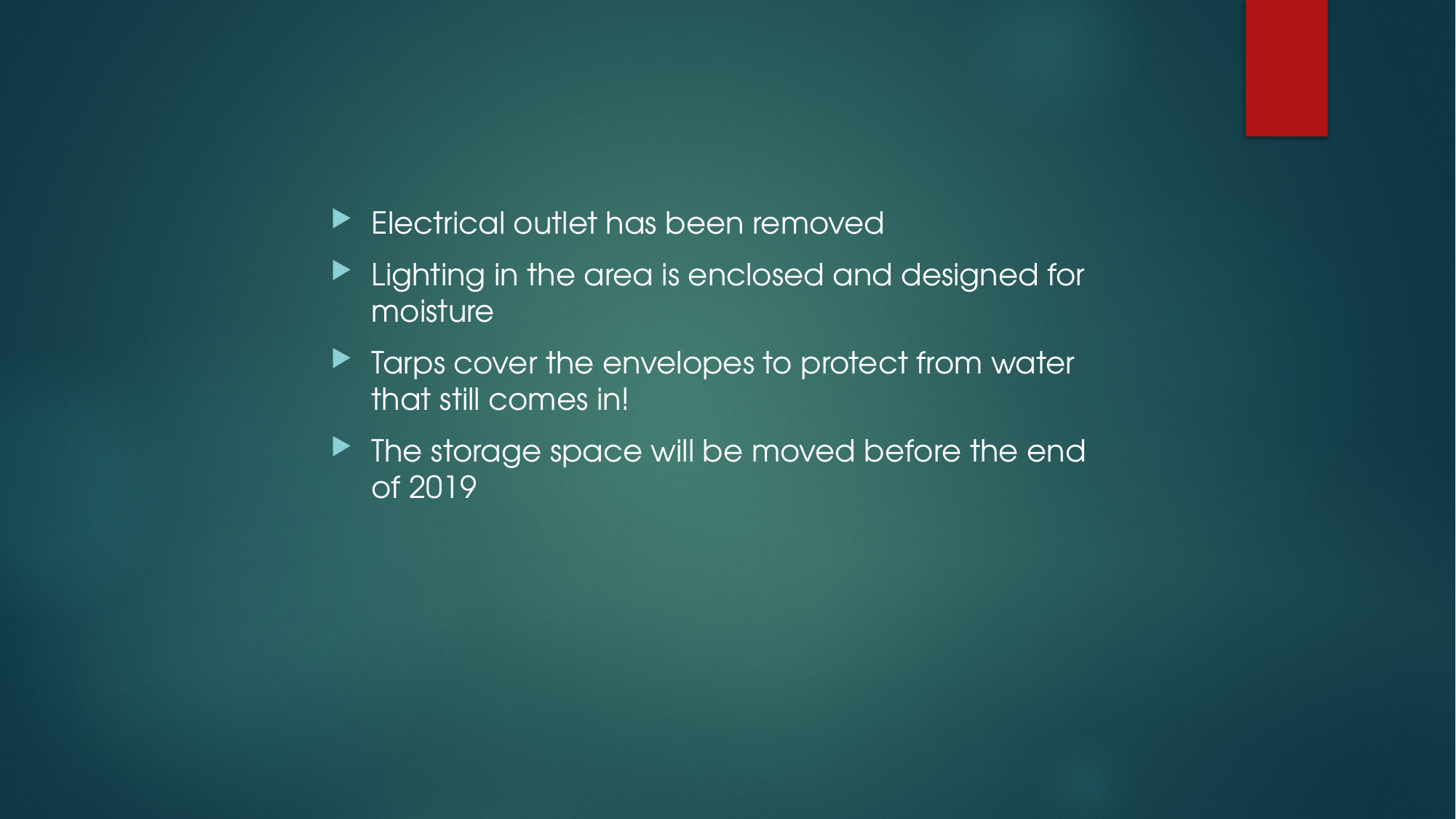

Electrical outlet has been removed
Lighting in the area is enclosed and designed for moisture
Tarps cover the envelopes to protect from water that still comes in!
The storage space will be moved before the end of 2019